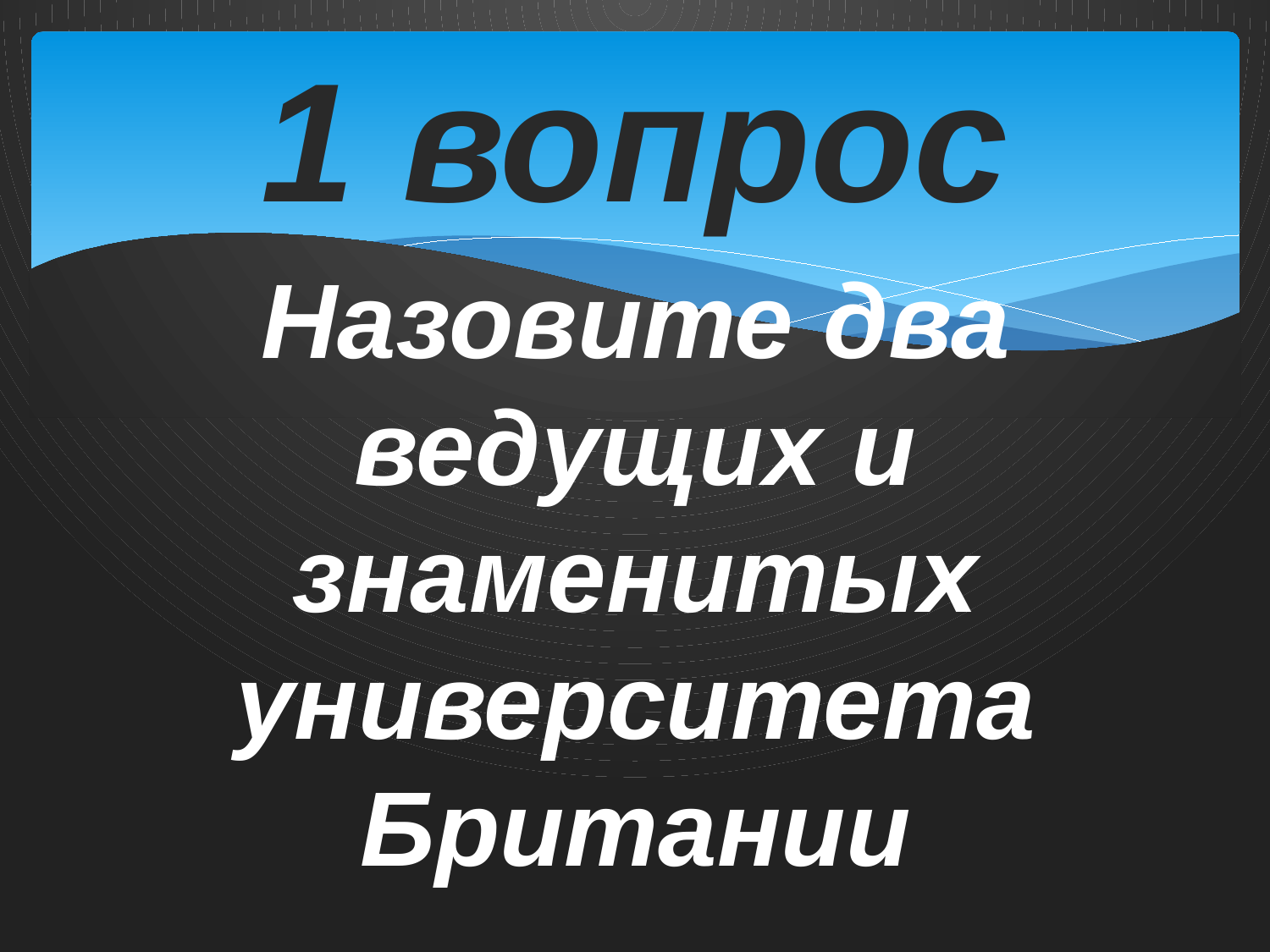

# 1 вопрос
Назовите два ведущих и знаменитых университета Британии